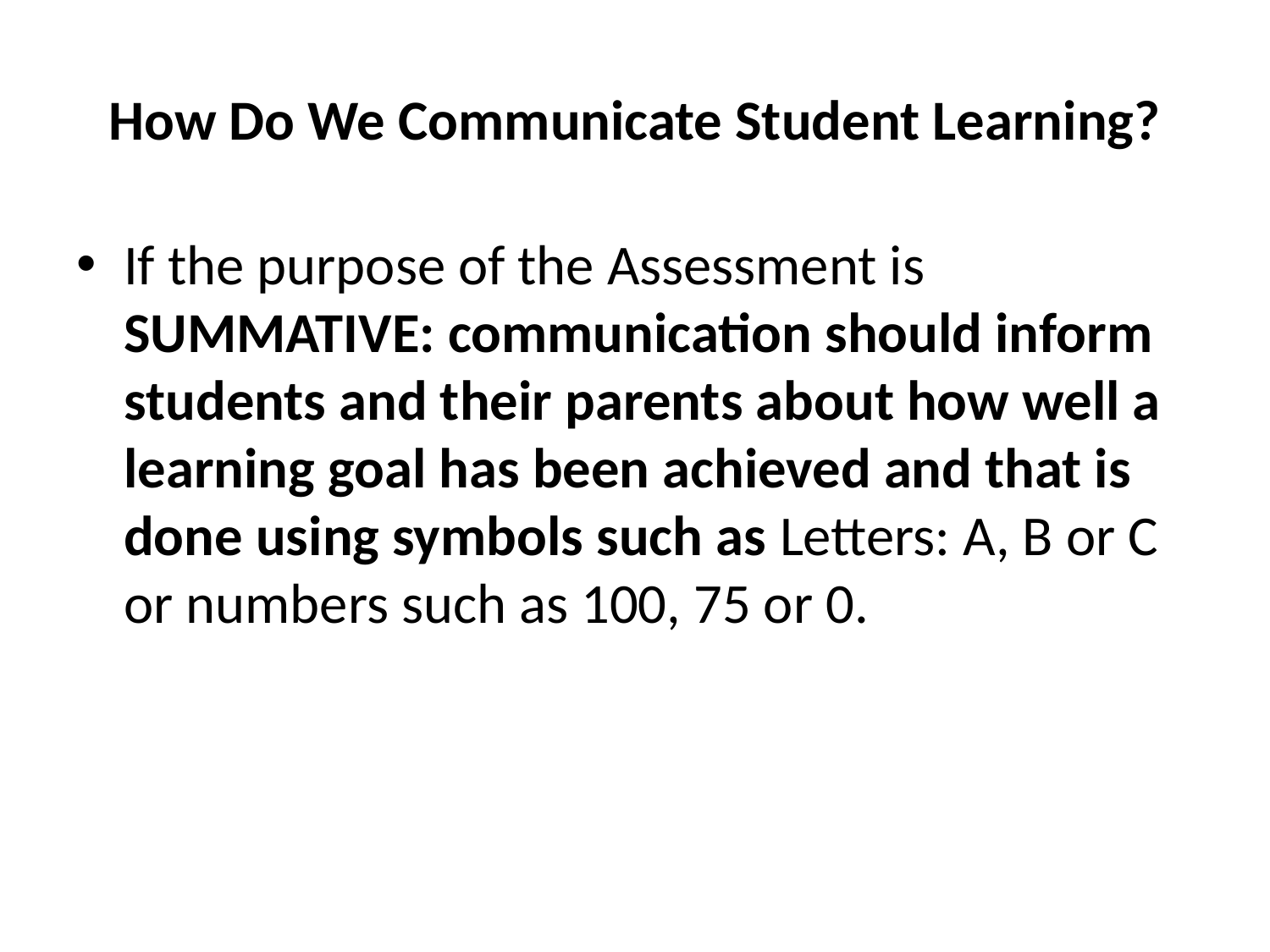

# How Do We Communicate Student Learning?
If the purpose of the Assessment is SUMMATIVE: communication should inform students and their parents about how well a learning goal has been achieved and that is done using symbols such as Letters: A, B or C or numbers such as 100, 75 or 0.